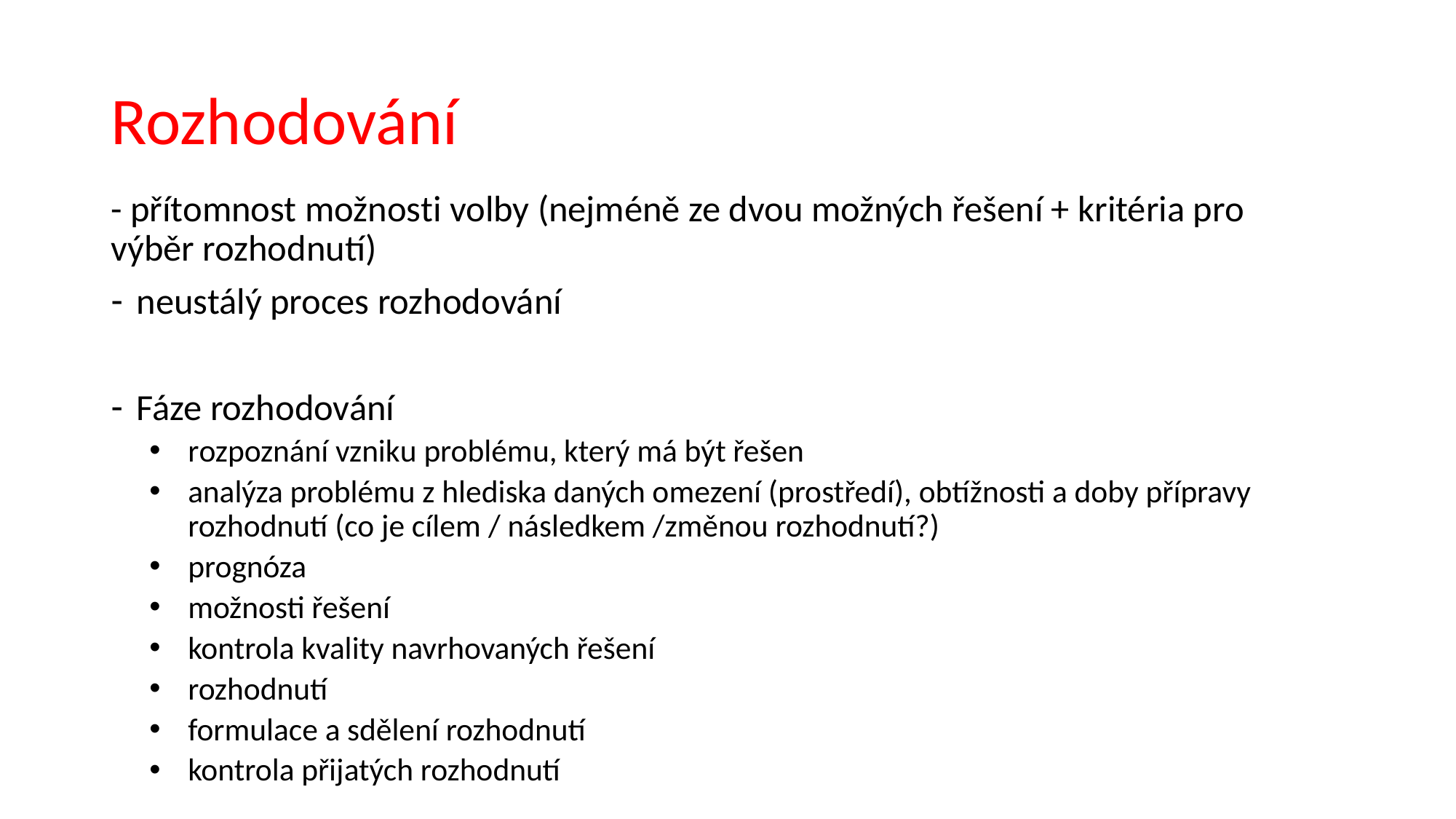

# Rozhodování
- přítomnost možnosti volby (nejméně ze dvou možných řešení + kritéria pro výběr rozhodnutí)
neustálý proces rozhodování

Fáze rozhodování
rozpoznání vzniku problému, který má být řešen
analýza problému z hlediska daných omezení (prostředí), obtížnosti a doby přípravy rozhodnutí (co je cílem / následkem /změnou rozhodnutí?)
prognóza
možnosti řešení
kontrola kvality navrhovaných řešení
rozhodnutí
formulace a sdělení rozhodnutí
kontrola přijatých rozhodnutí